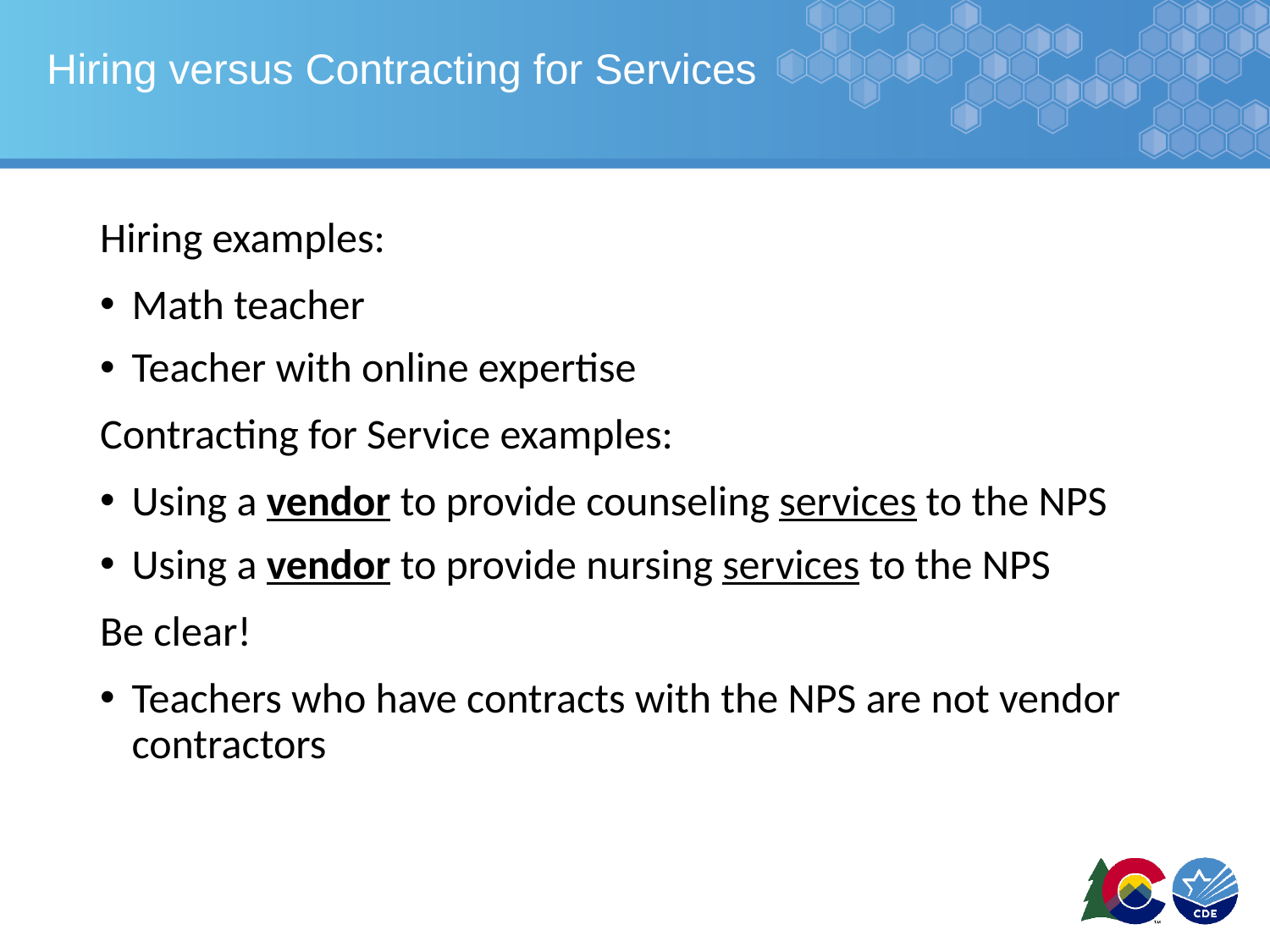

# Hiring versus Contracting for Services
Hiring examples:
Math teacher
Teacher with online expertise
Contracting for Service examples:
Using a vendor to provide counseling services to the NPS
Using a vendor to provide nursing services to the NPS
Be clear!
Teachers who have contracts with the NPS are not vendor contractors